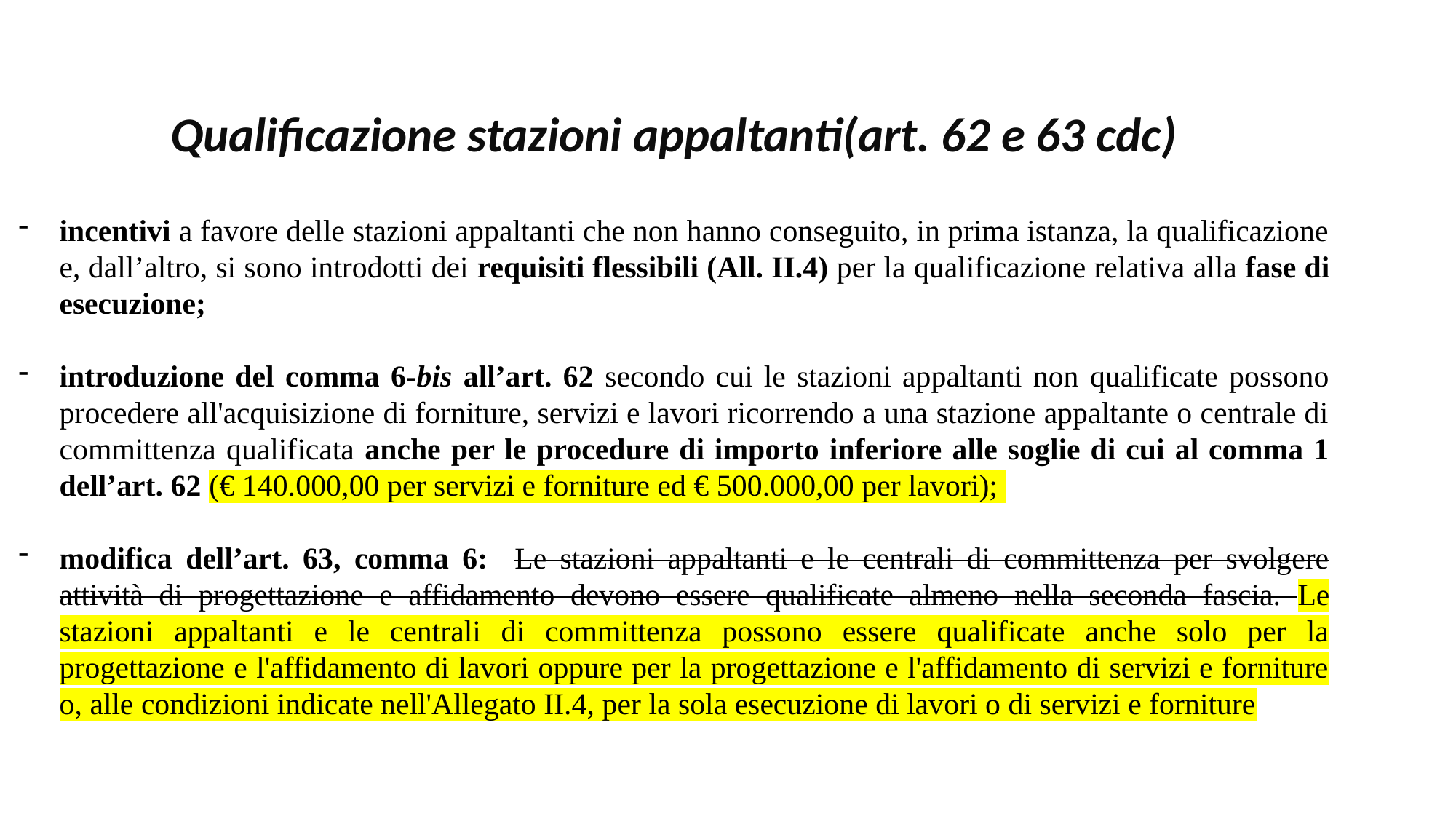

Qualificazione stazioni appaltanti(art. 62 e 63 cdc)

incentivi a favore delle stazioni appaltanti che non hanno conseguito, in prima istanza, la qualificazione e, dall’altro, si sono introdotti dei requisiti flessibili (All. II.4) per la qualificazione relativa alla fase di esecuzione;

introduzione del comma 6-bis all’art. 62 secondo cui le stazioni appaltanti non qualificate possono procedere all'acquisizione di forniture, servizi e lavori ricorrendo a una stazione appaltante o centrale di committenza qualificata anche per le procedure di importo inferiore alle soglie di cui al comma 1 dell’art. 62 (€ 140.000,00 per servizi e forniture ed € 500.000,00 per lavori);

modifica dell’art. 63, comma 6:  Le stazioni appaltanti e le centrali di committenza per svolgere attività di progettazione e affidamento devono essere qualificate almeno nella seconda fascia. Le stazioni appaltanti e le centrali di committenza possono essere qualificate anche solo per la progettazione e l'affidamento di lavori oppure per la progettazione e l'affidamento di servizi e forniture o, alle condizioni indicate nell'Allegato II.4, per la sola esecuzione di lavori o di servizi e forniture